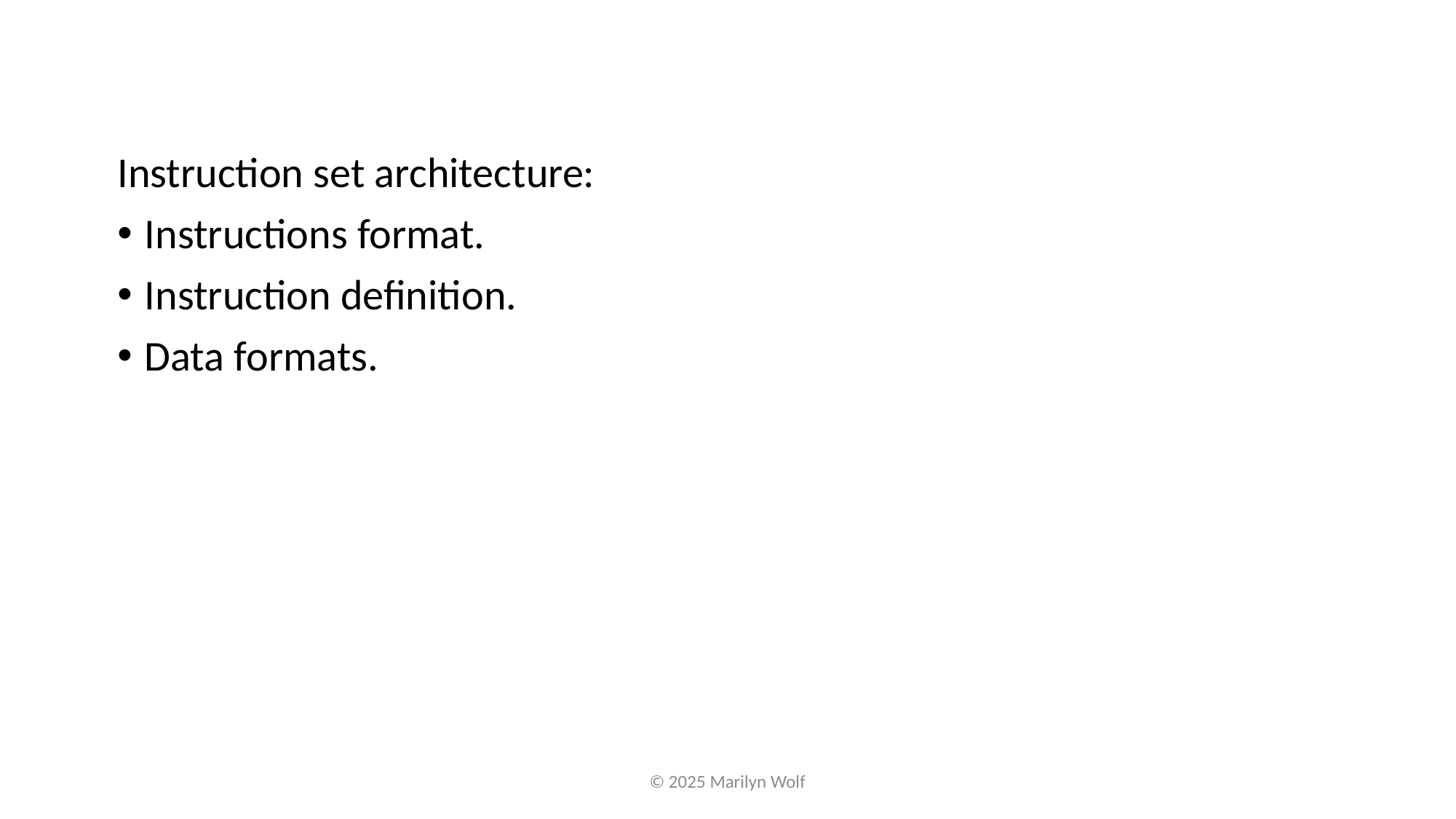

Instruction set architecture:
Instructions format.
Instruction definition.
Data formats.
© 2025 Marilyn Wolf